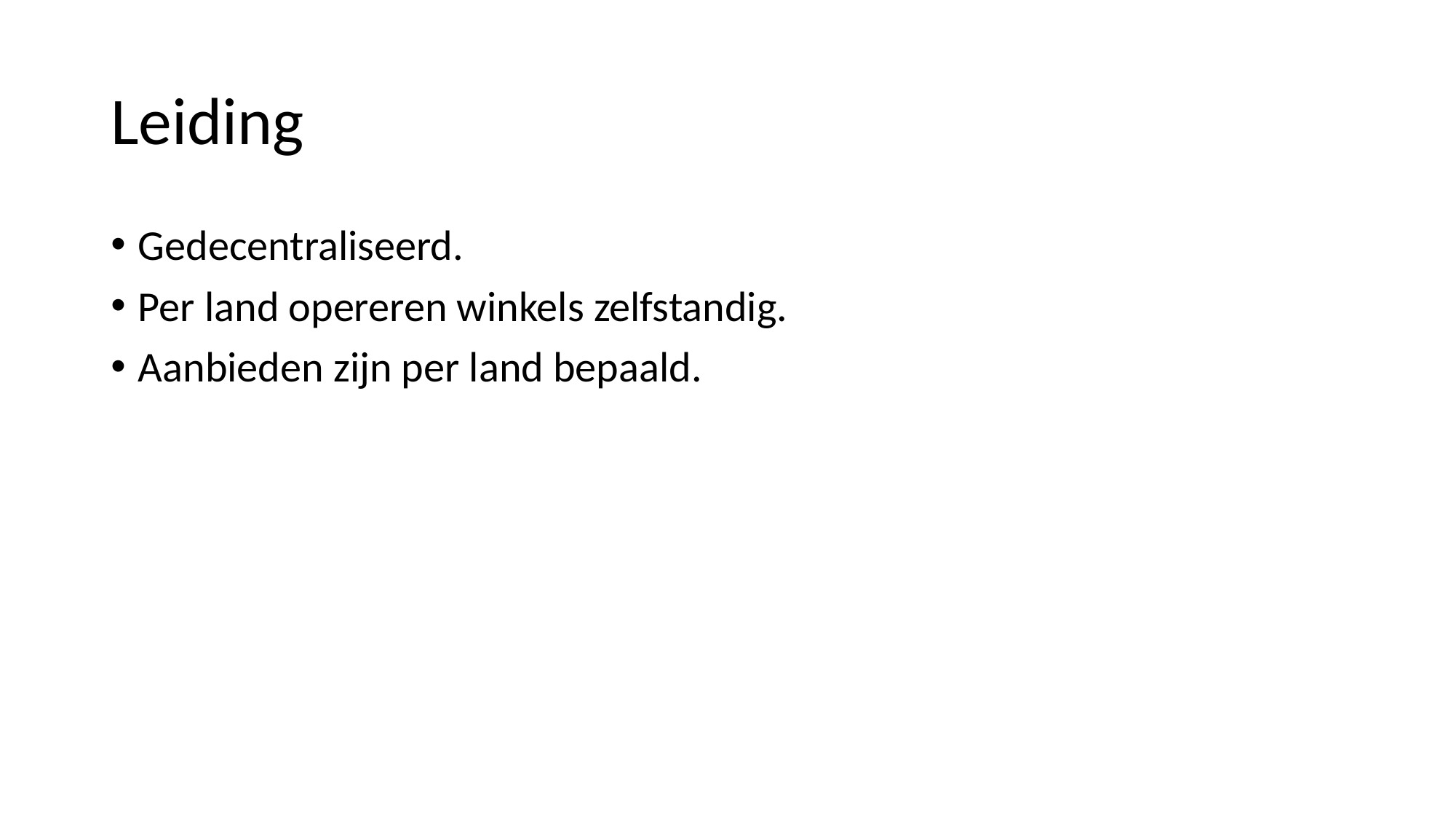

# Leiding
Gedecentraliseerd.
Per land opereren winkels zelfstandig.
Aanbieden zijn per land bepaald.